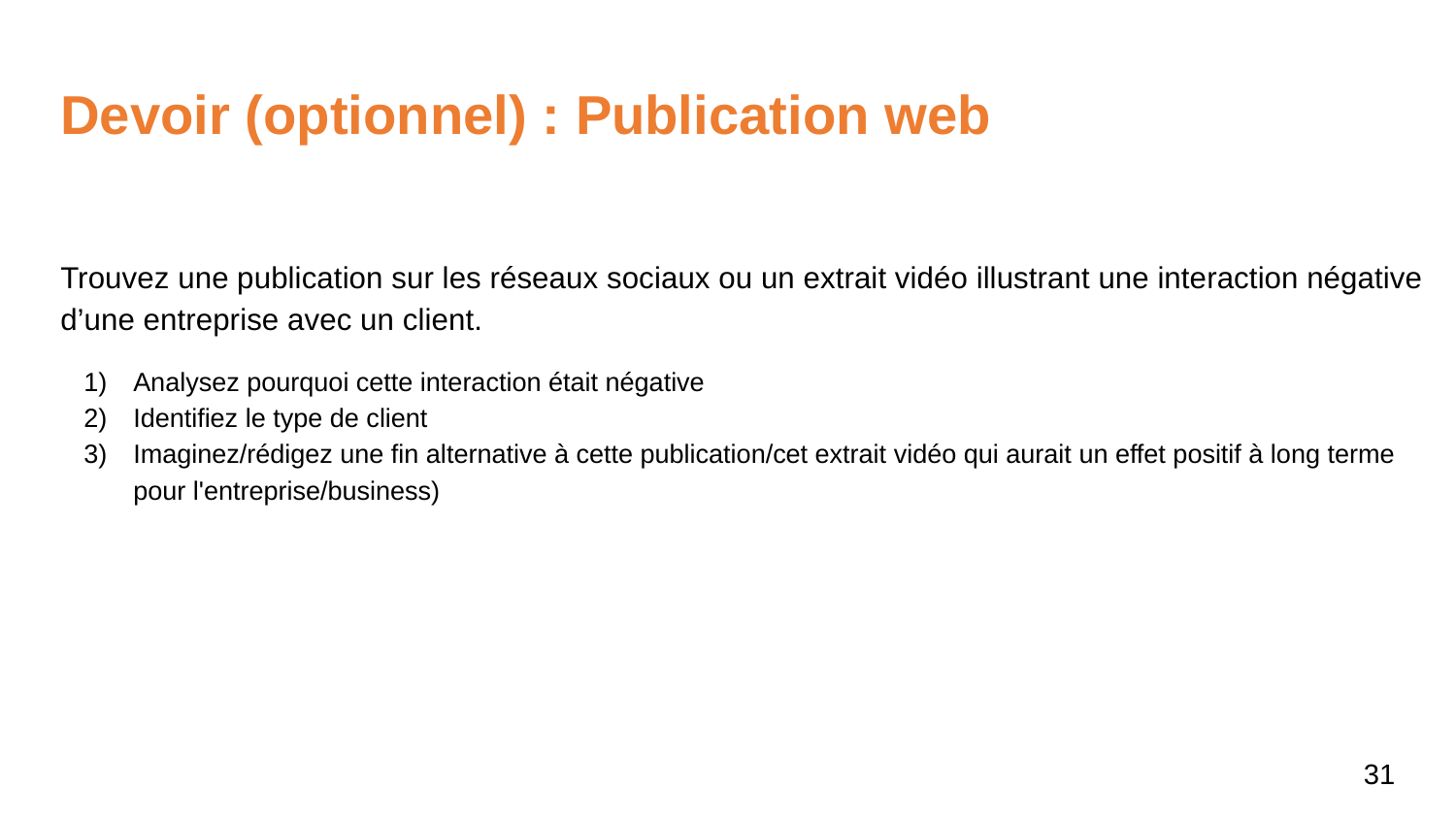

# Devoir (optionnel) : Publication web
Trouvez une publication sur les réseaux sociaux ou un extrait vidéo illustrant une interaction négative d’une entreprise avec un client.
Analysez pourquoi cette interaction était négative
Identifiez le type de client
Imaginez/rédigez une fin alternative à cette publication/cet extrait vidéo qui aurait un effet positif à long terme pour l'entreprise/business)
31